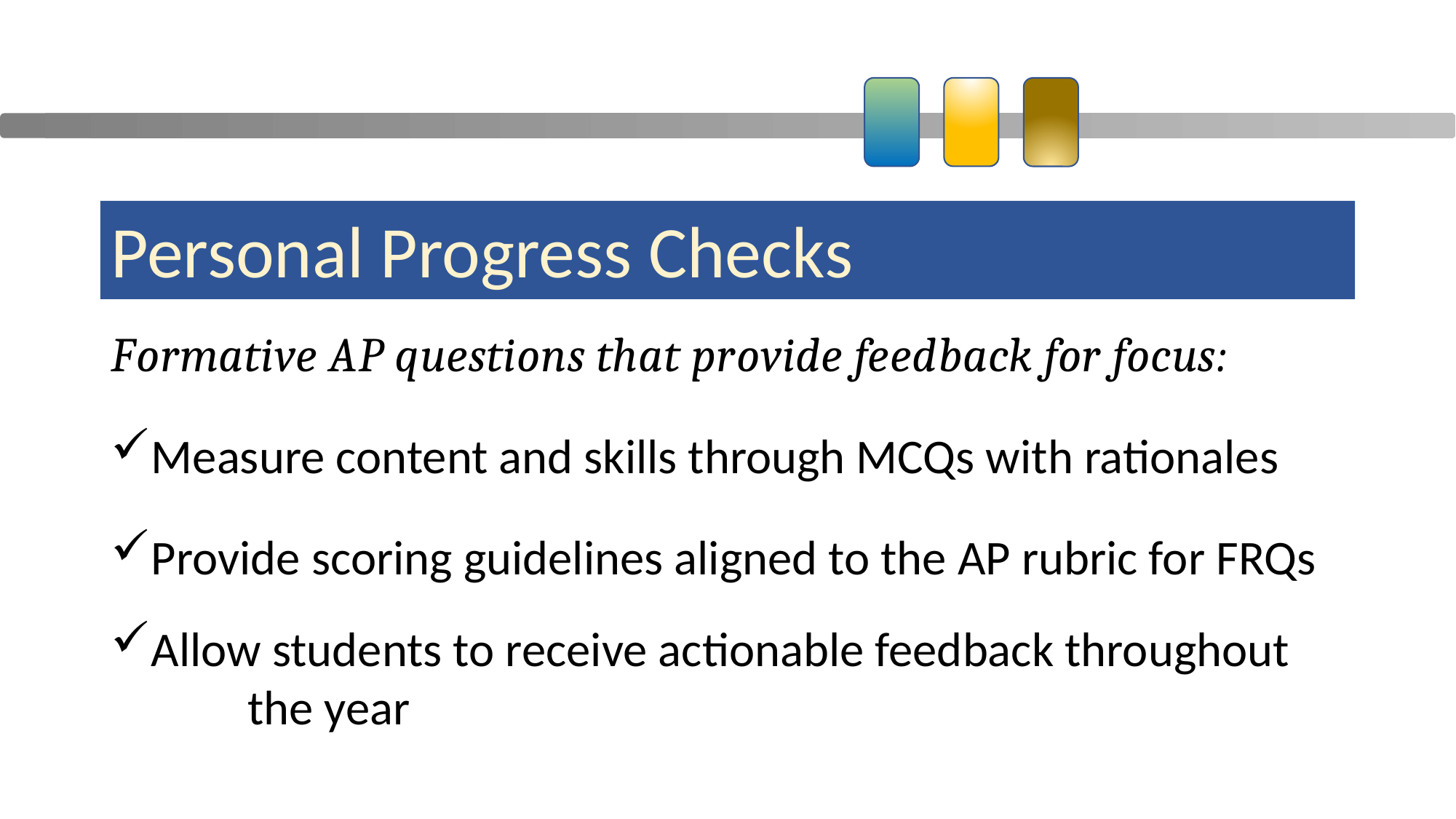

#

Personal Progress Checks

Formative AP questions that provide feedback for focus:
Measure content and skills through MCQs with rationales
Provide scoring guidelines aligned to the AP rubric for FRQs
Allow students to receive actionable feedback throughout
	the year